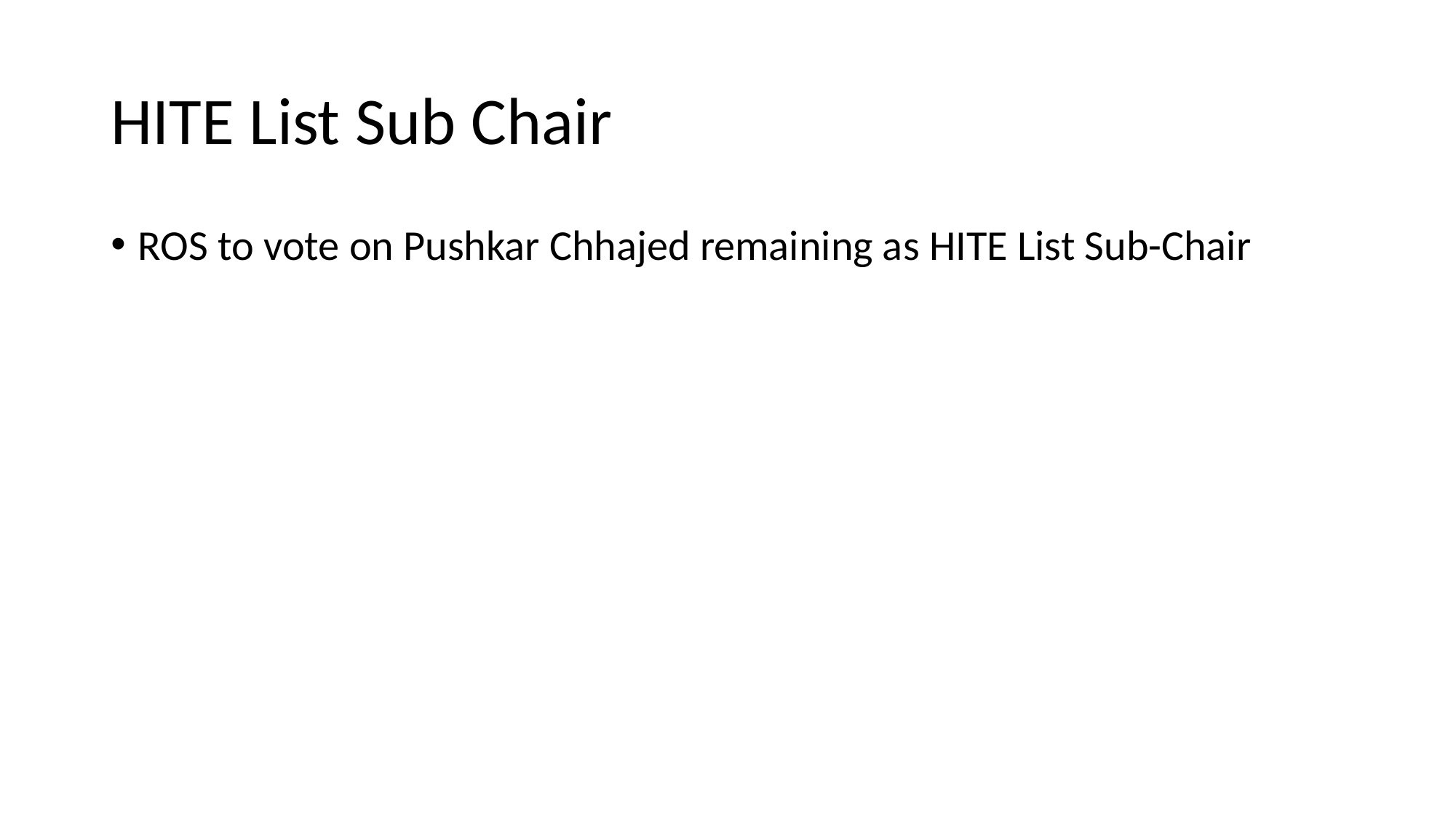

# HITE List Sub Chair
ROS to vote on Pushkar Chhajed remaining as HITE List Sub-Chair